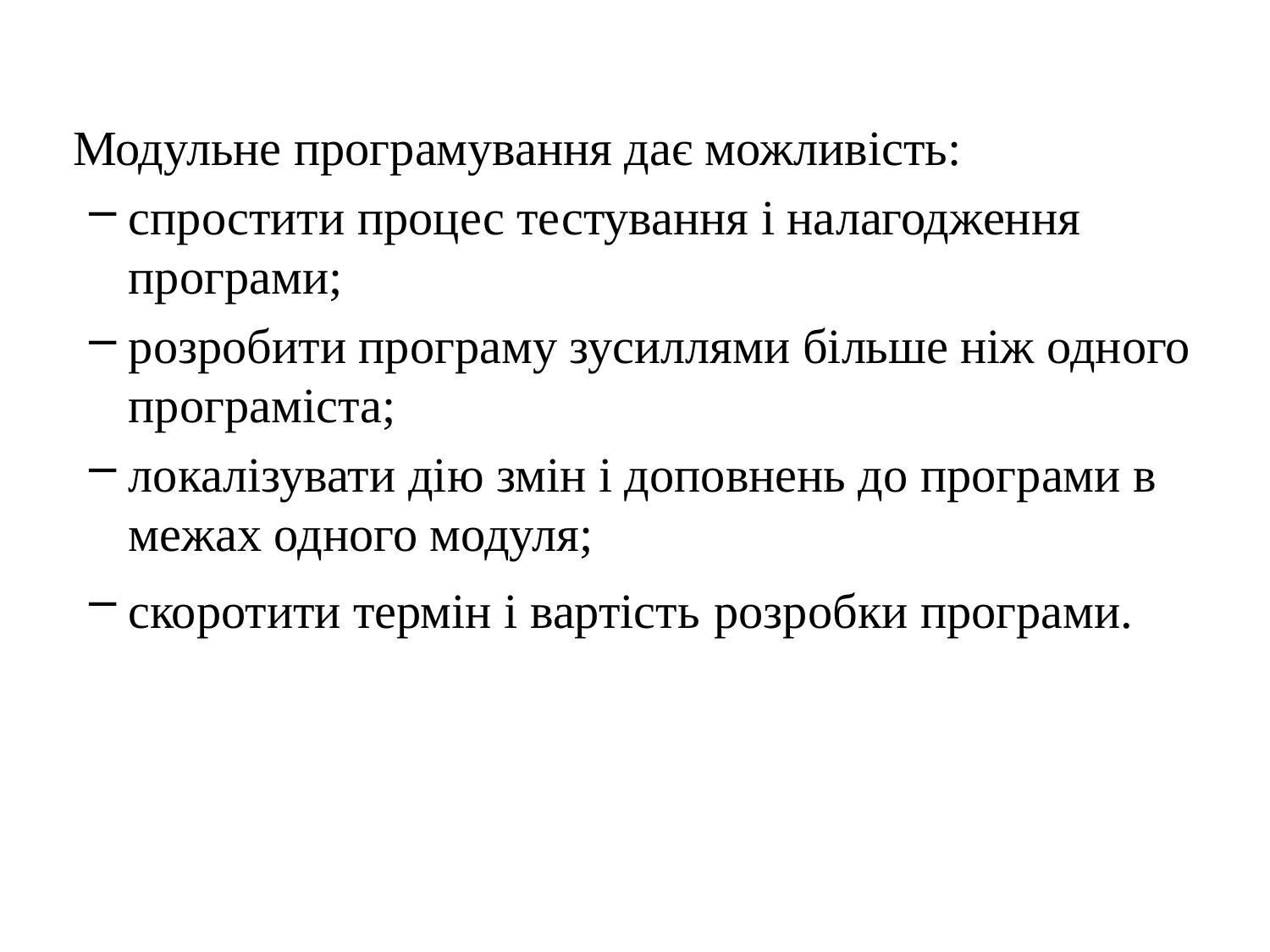

Модульне програмування дає можливість:
спростити процес тестування і налагодження програми;
розробити програму зусиллями більше ніж одного програміста;
локалізувати дію змін і доповнень до програми в межах одного модуля;
скоротити термін і вартість розробки програми.